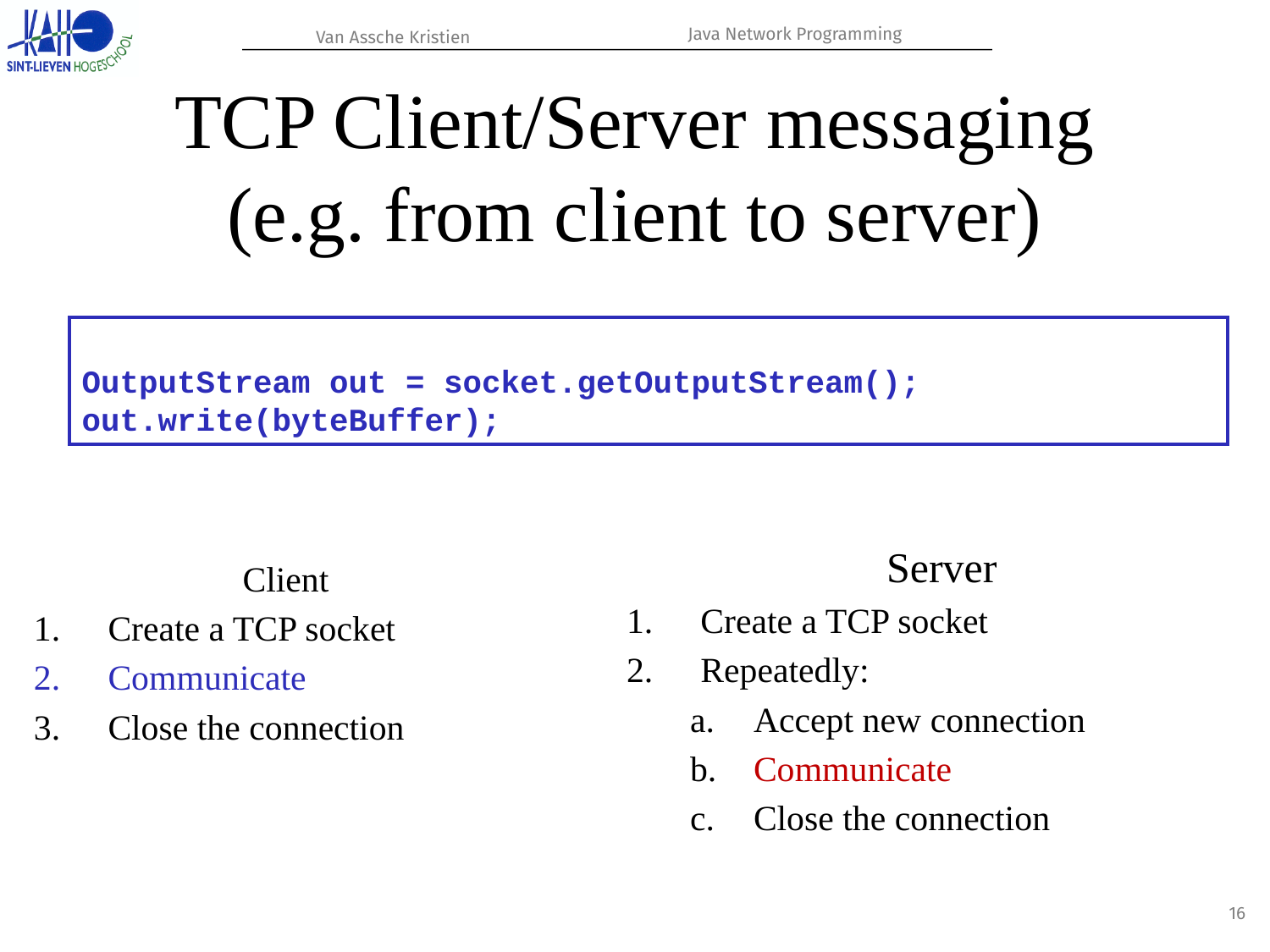

# TCP Client/Server messaging (e.g. from client to server)

OutputStream out = socket.getOutputStream();
out.write(byteBuffer);
Server
Create a TCP socket
Repeatedly:
Accept new connection
Communicate
Close the connection
Client
Create a TCP socket
Communicate
Close the connection